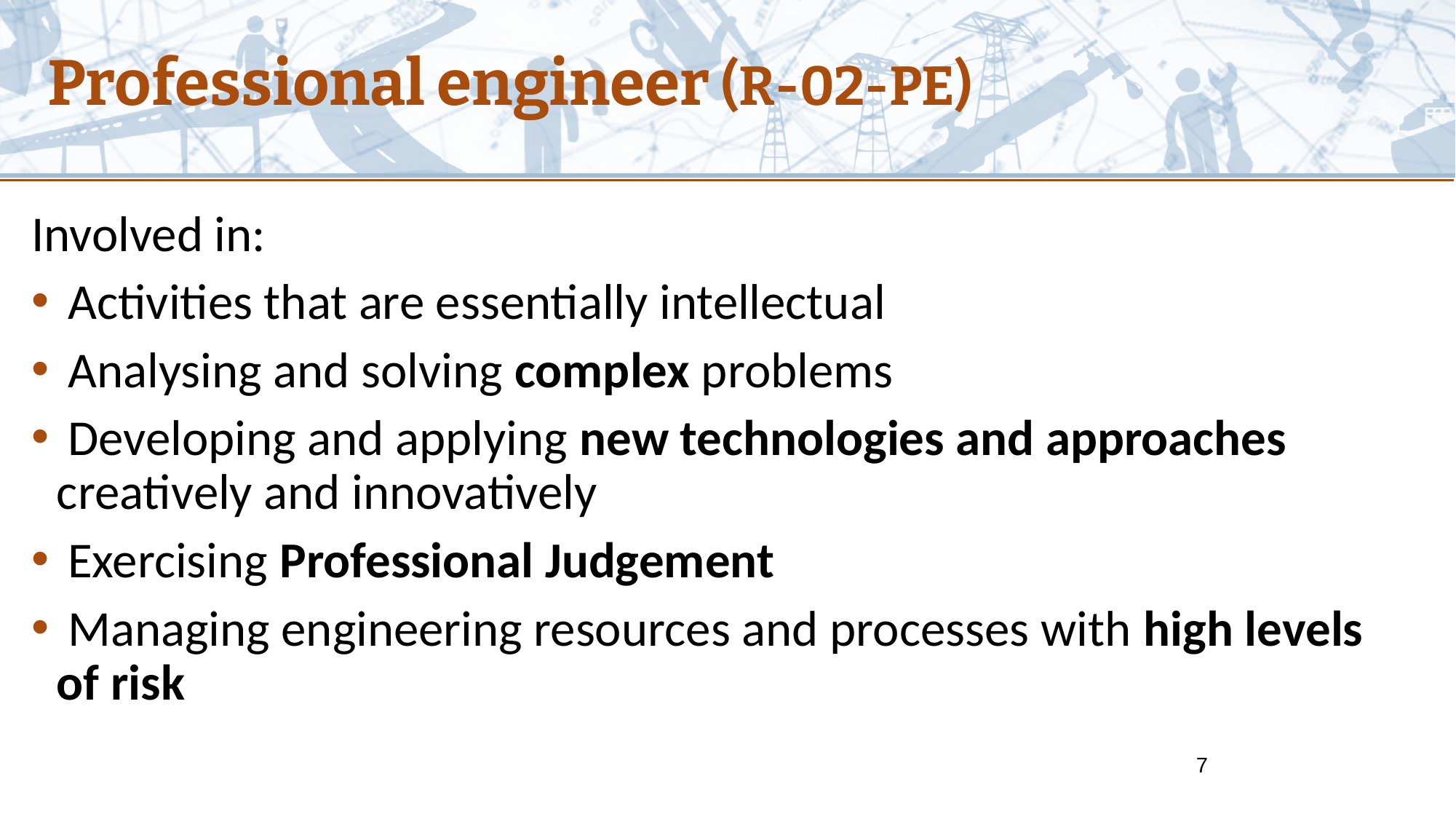

# Professional engineer (R-02-PE)
Involved in:
 Activities that are essentially intellectual
 Analysing and solving complex problems
 Developing and applying new technologies and approaches creatively and innovatively
 Exercising Professional Judgement
 Managing engineering resources and processes with high levels of risk

7